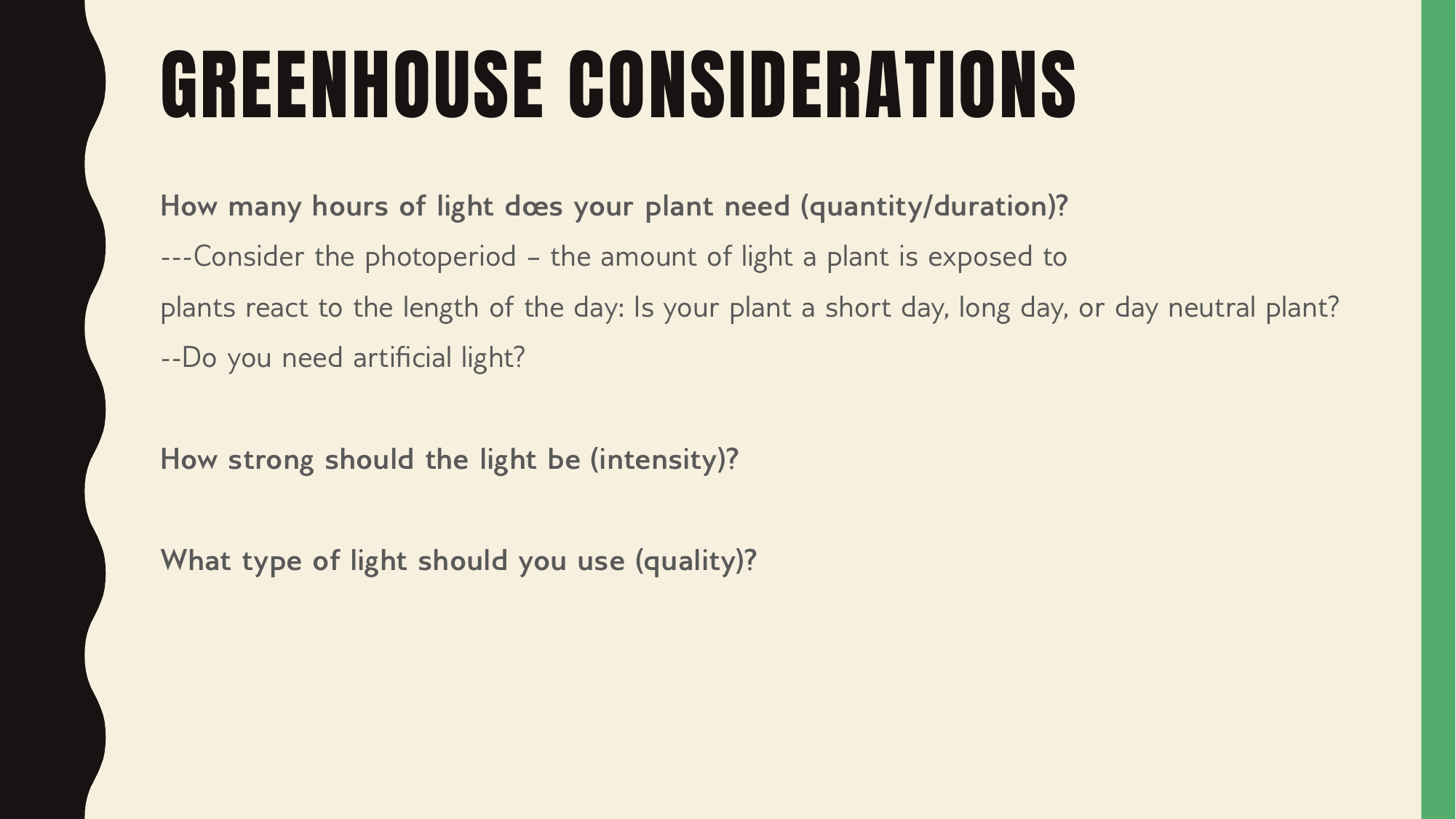

# Greenhouse considerations
How many hours of light does your plant need (quantity/duration)?
---Consider the photoperiod – the amount of light a plant is exposed to
plants react to the length of the day: Is your plant a short day, long day, or day neutral plant?
--Do you need artificial light?

How strong should the light be (intensity)?

What type of light should you use (quality)?